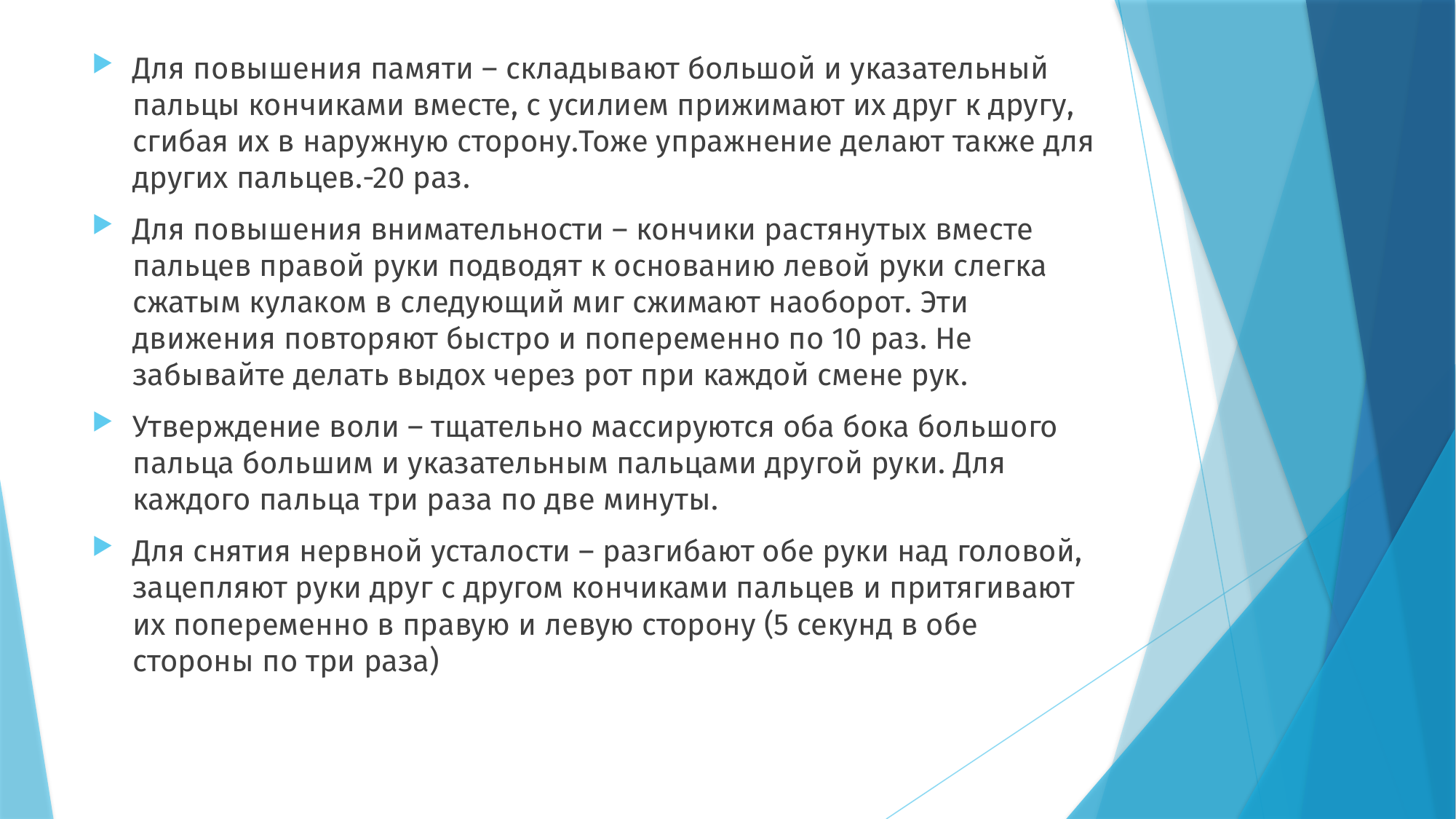

Для повышения памяти – складывают большой и указательный пальцы кончиками вместе, с усилием прижимают их друг к другу, сгибая их в наружную сторону.Тоже упражнение делают также для других пальцев.-20 раз.
Для повышения внимательности – кончики растянутых вместе пальцев правой руки подводят к основанию левой руки слегка сжатым кулаком в следующий миг сжимают наоборот. Эти движения повторяют быстро и попеременно по 10 раз. Не забывайте делать выдох через рот при каждой смене рук.
Утверждение воли – тщательно массируются оба бока большого пальца большим и указательным пальцами другой руки. Для каждого пальца три раза по две минуты.
Для снятия нервной усталости – разгибают обе руки над головой, зацепляют руки друг с другом кончиками пальцев и притягивают их попеременно в правую и левую сторону (5 секунд в обе стороны по три раза)